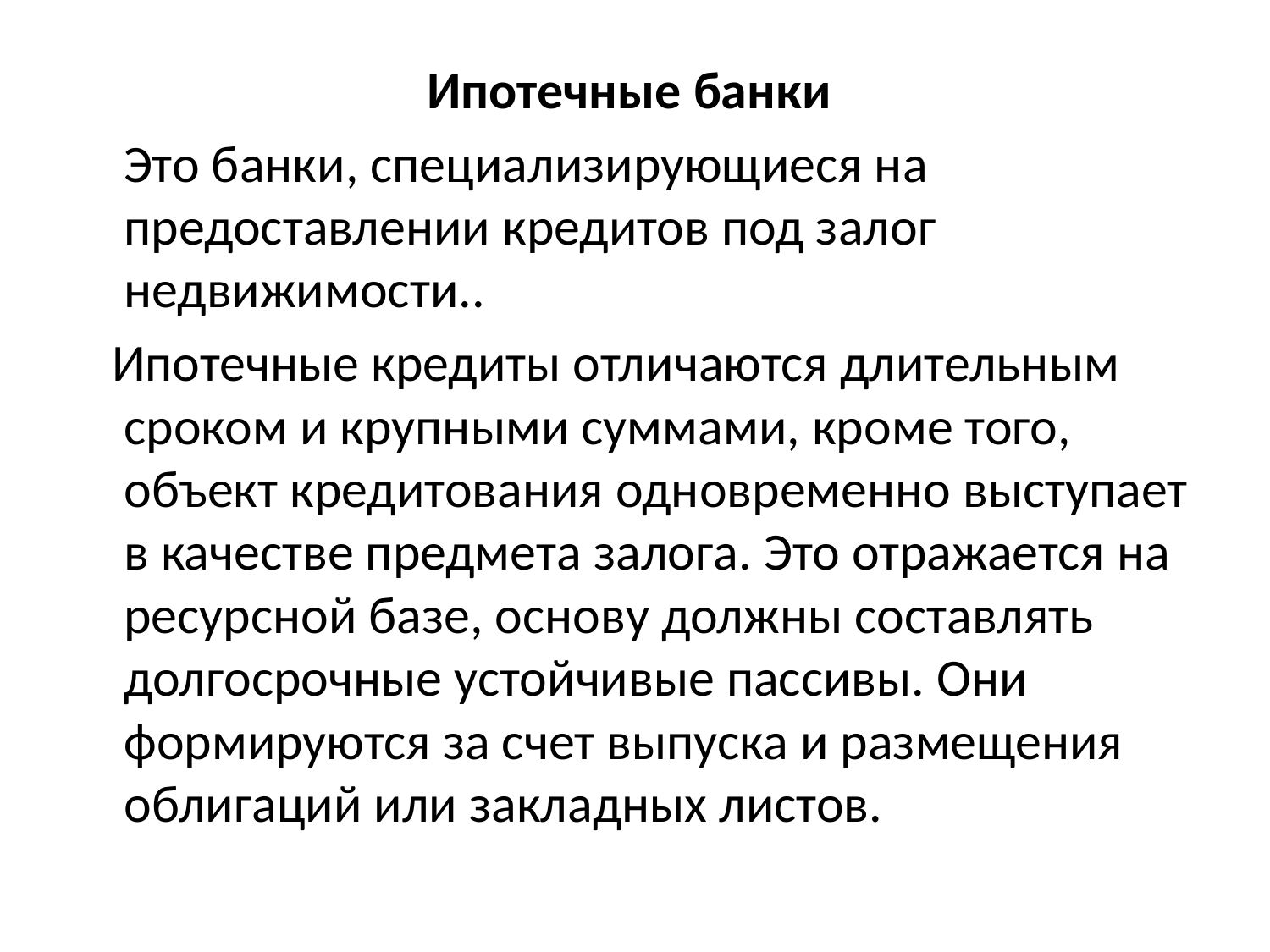

#
Ипотечные банки
    Это банки, специализирующиеся на предоставлении кредитов под залог недвижимости..
   Ипотечные кредиты отличаются длительным сроком и крупными суммами, кроме того, объект кредитования одновременно выступает в качестве предмета залога. Это отражается на ресурсной базе, основу должны составлять долгосрочные устойчивые пассивы. Они формируются за счет выпуска и размещения облигаций или закладных листов.